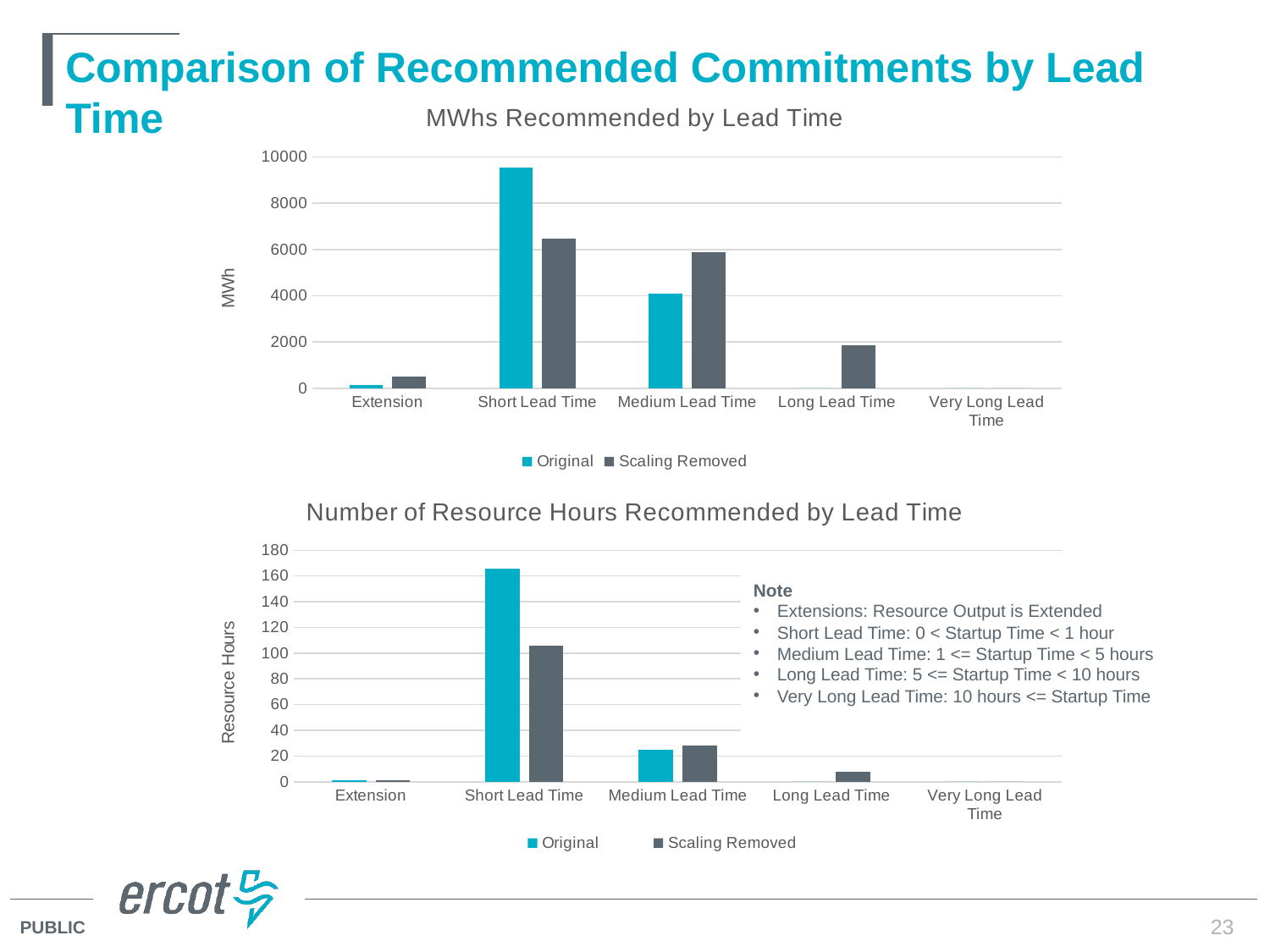

# Comparison of Recommended Commitments by Lead Time

### Chart: MWhs Recommended by Lead Time

| Category |  |  |
|---|---|---|
| Extension | 122.0 | 523.0 |
| Short Lead Time | 9522.6 | 6482.5 |
| Medium Lead Time | 4073.0 | 5892.0 |
| Long Lead Time | 0.0 | 1872.0 |
| Very Long Lead Time | 0.0 | 0.0 |

### Chart: Number of Resource Hours Recommended by Lead Time

| Category |  |  |
|---|---|---|
| Extension | 1.0 | 1.0 |
| Short Lead Time | 166.0 | 106.0 |
| Medium Lead Time | 25.0 | 28.0 |
| Long Lead Time | 0.0 | 8.0 |
| Very Long Lead Time | 0.0 | 0.0 |
Note
Extensions: Resource Output is Extended
Short Lead Time: 0 < Startup Time < 1 hour
Medium Lead Time: 1 <= Startup Time < 5 hours
Long Lead Time: 5 <= Startup Time < 10 hours
Very Long Lead Time: 10 hours <= Startup Time

23